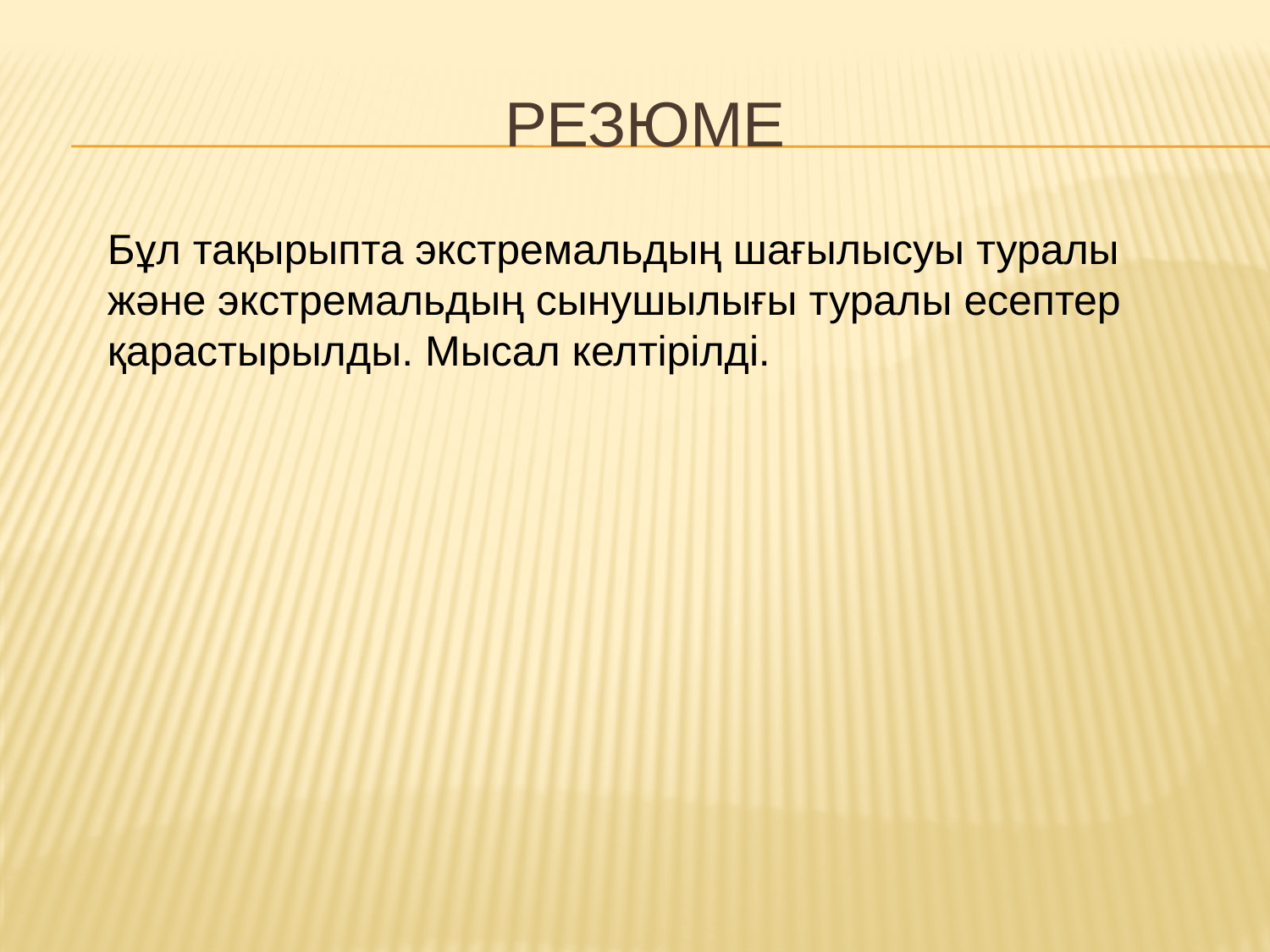

# РЕЗЮМЕ
Бұл тақырыпта экстремальдың шағылысуы туралы
және экстремальдың сынушылығы туралы есептер
қарастырылды. Мысал келтірілді.